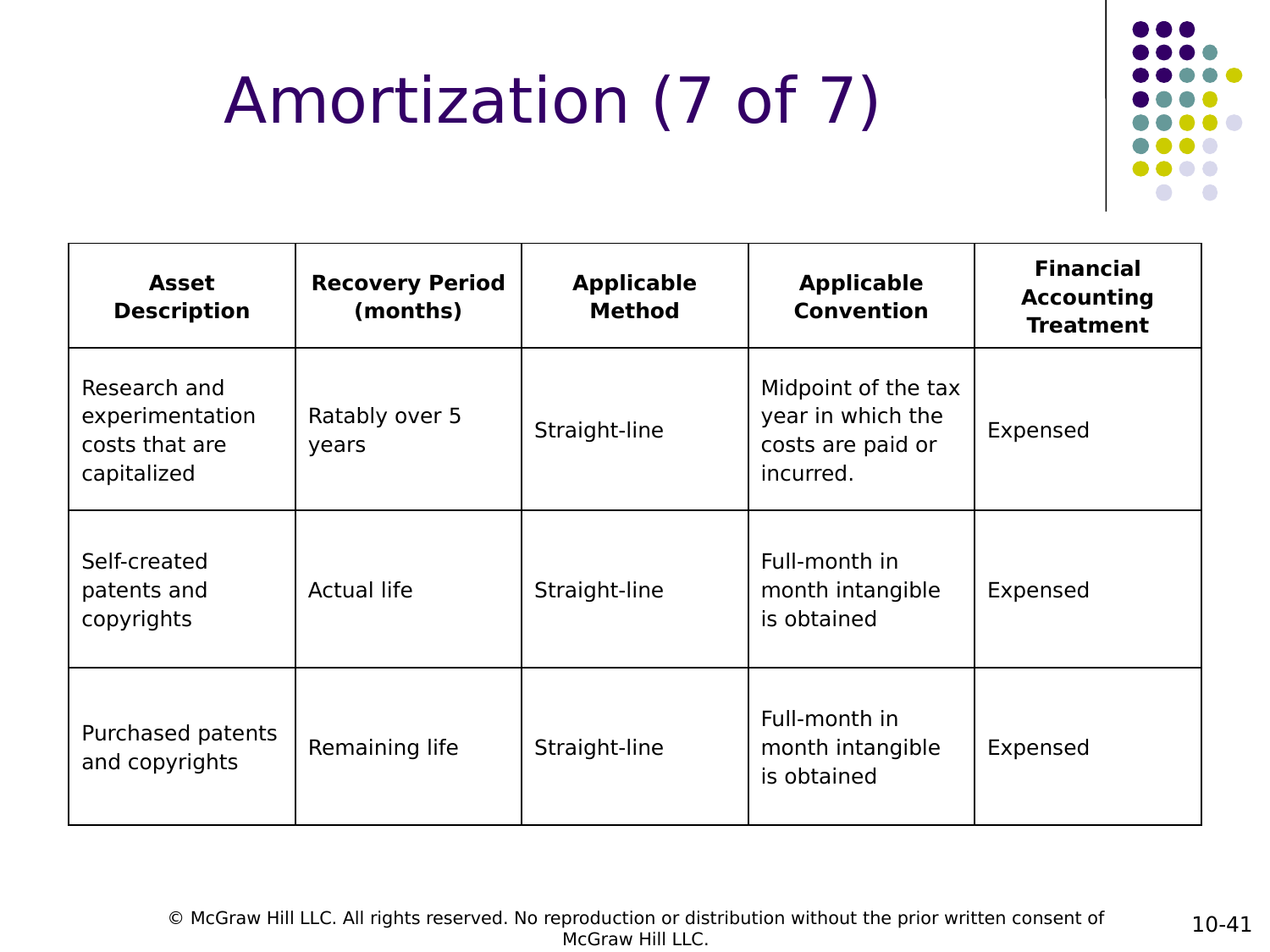

# Amortization (7 of 7)
| Asset Description | Recovery Period (months) | Applicable Method | Applicable Convention | Financial Accounting Treatment |
| --- | --- | --- | --- | --- |
| Research and experimentation costs that are capitalized | Ratably over 5 years | Straight-line | Midpoint of the tax year in which the costs are paid or incurred. | Expensed |
| Self-created patents and copyrights | Actual life | Straight-line | Full-month in month intangible is obtained | Expensed |
| Purchased patents and copyrights | Remaining life | Straight-line | Full-month in month intangible is obtained | Expensed |
10-41